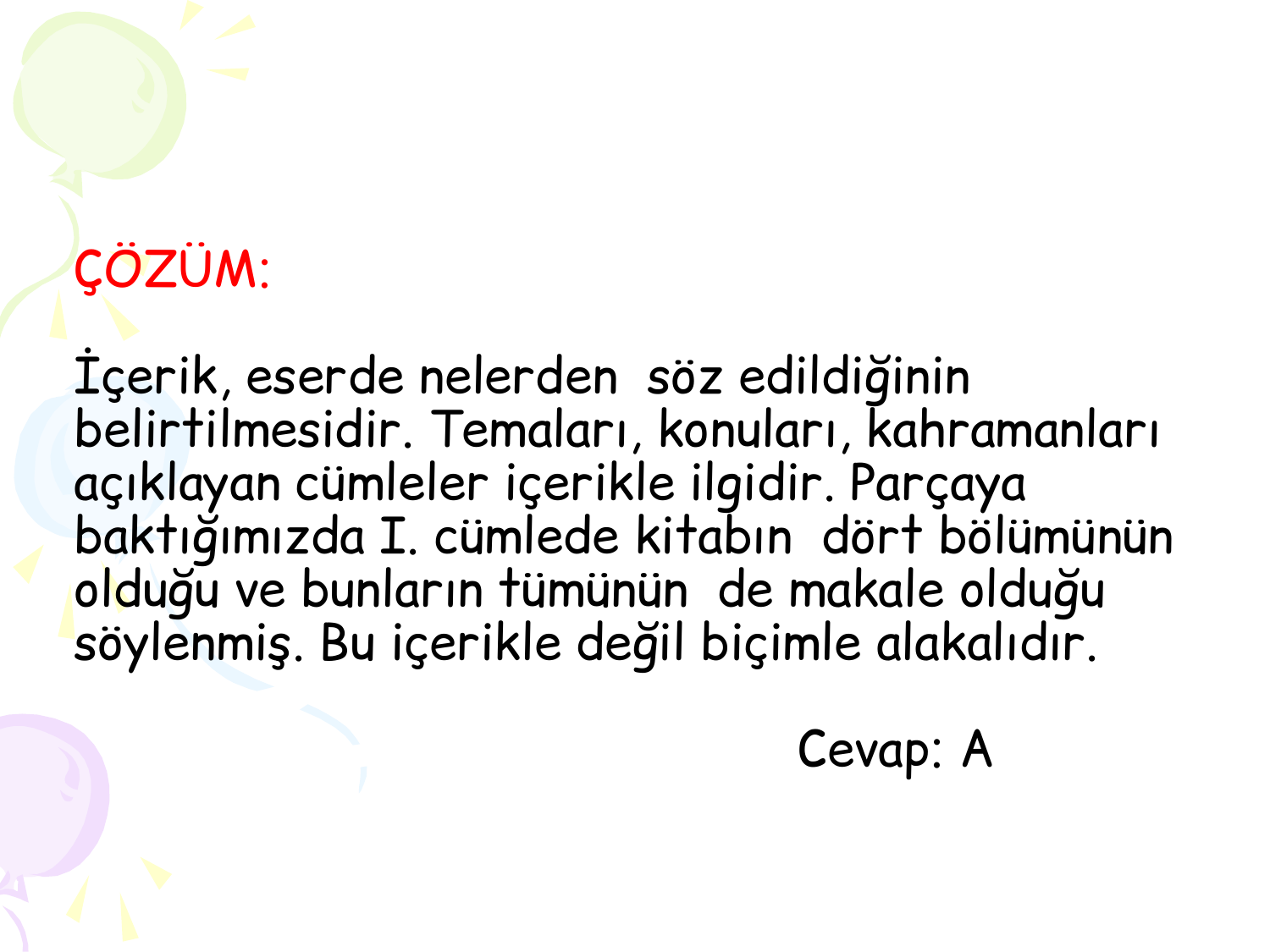

# ÇÖZÜM: İçerik, eserde nelerden  söz edildiğinin belirtilmesidir. Temaları, konuları, kahramanları açıklayan cümleler içerikle ilgidir. Parçaya baktığımızda I. cümlede kitabın  dört bölümünün olduğu ve bunların tümünün  de makale olduğu söylenmiş. Bu içerikle değil biçimle alakalıdır. Cevap: A